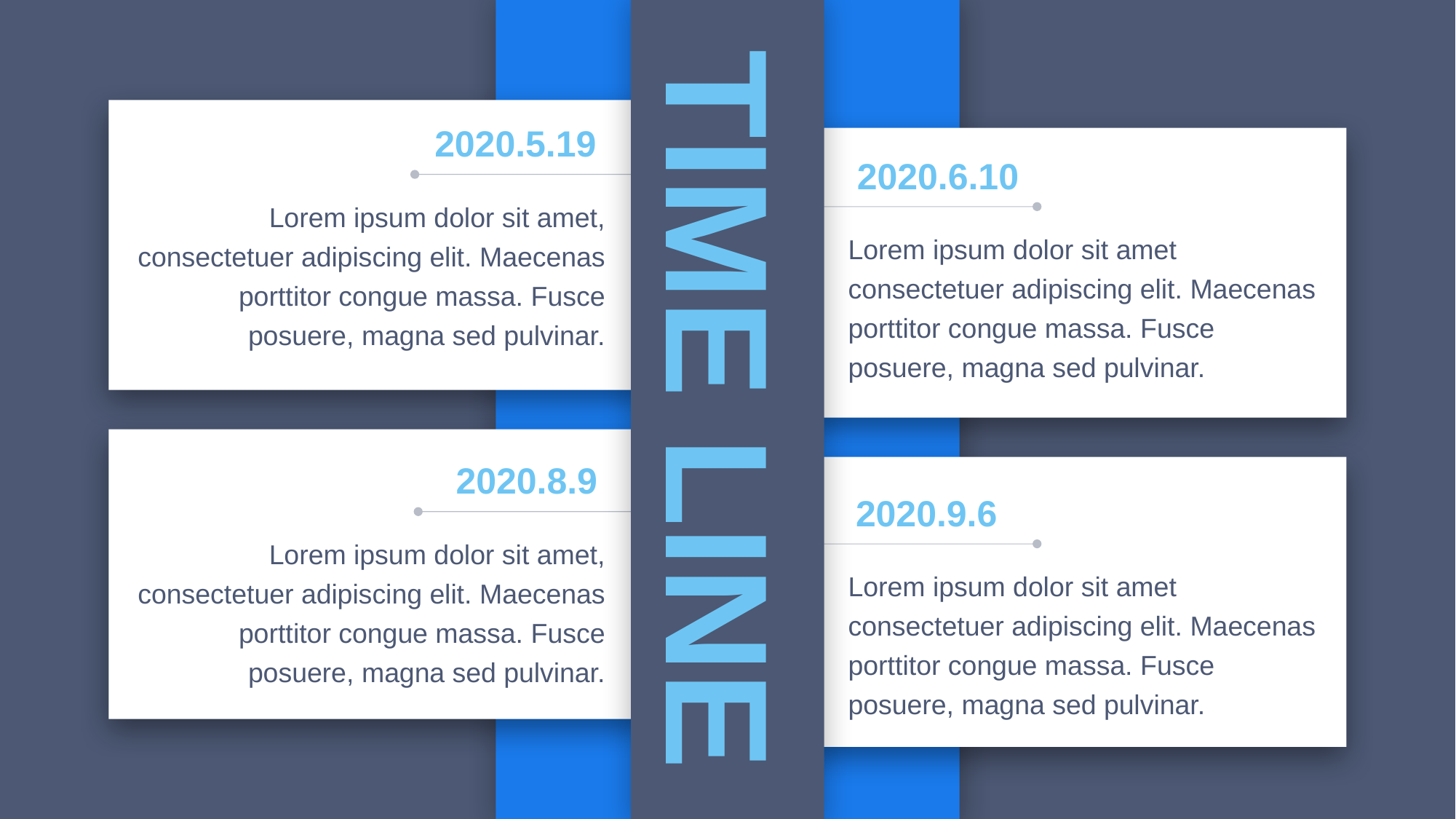

2020.5.19

2020.6.10
Lorem ipsum dolor sit amet, consectetuer adipiscing elit. Maecenas porttitor congue massa. Fusce posuere, magna sed pulvinar.
Lorem ipsum dolor sit amet consectetuer adipiscing elit. Maecenas porttitor congue massa. Fusce posuere, magna sed pulvinar.
TIME LINE

2020.8.9

2020.9.6
Lorem ipsum dolor sit amet, consectetuer adipiscing elit. Maecenas porttitor congue massa. Fusce posuere, magna sed pulvinar.
Lorem ipsum dolor sit amet consectetuer adipiscing elit. Maecenas porttitor congue massa. Fusce posuere, magna sed pulvinar.